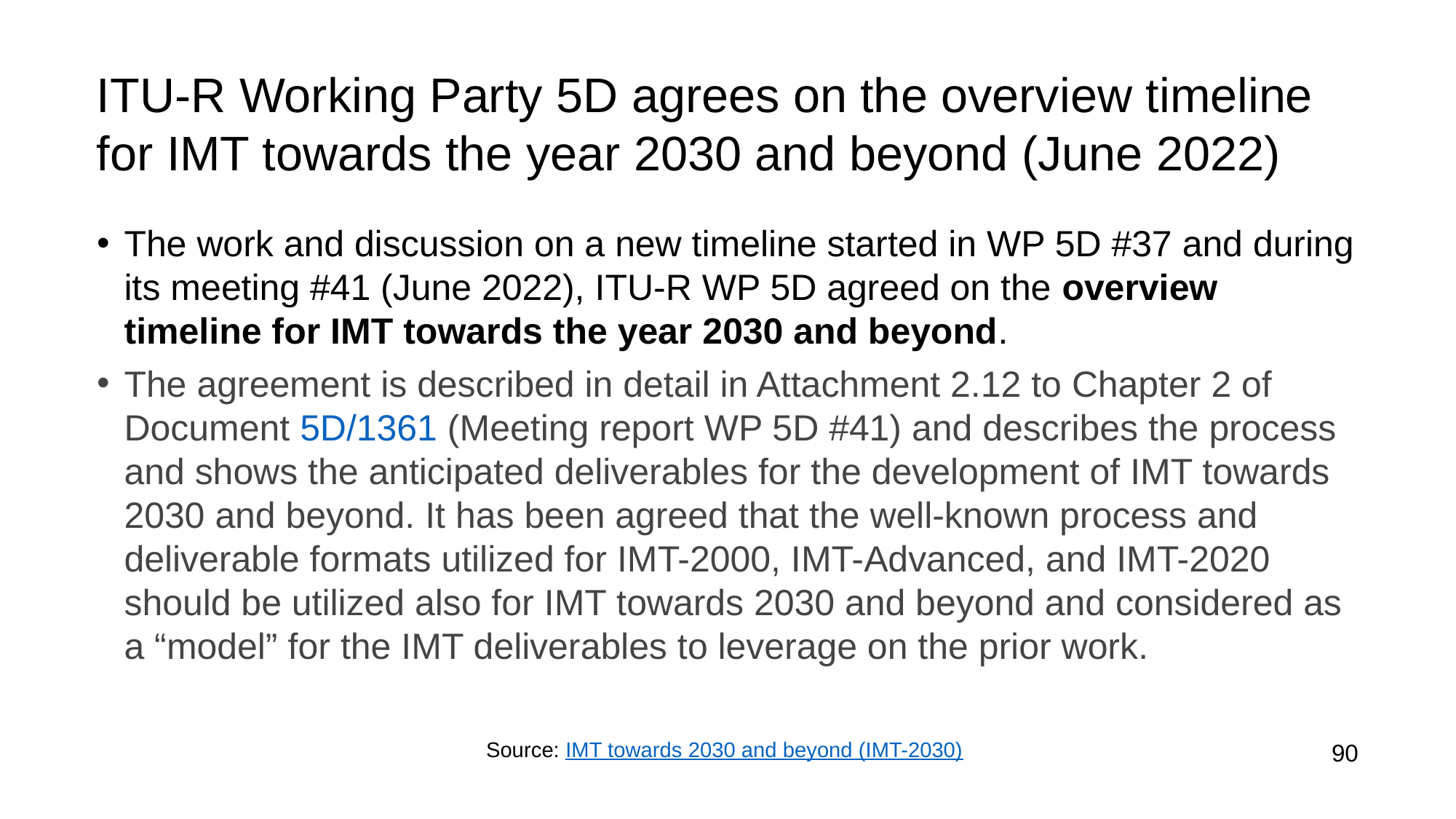

# ITU-R Working Party 5D agrees on the overview timeline for IMT towards the year 2030 and beyond (June 2022)
The work and discussion on a new timeline started in WP 5D #37 and during its meeting #41 (June 2022), ITU-R WP 5D agreed on the overview timeline for IMT towards the year 2030 and beyond.
The agreement is described in detail in Attachment 2.12 to Chapter 2 of Document 5D/1361 (Meeting report WP 5D #41) and describes the process and shows the anticipated deliverables for the development of IMT towards 2030 and beyond. It has been agreed that the well-known process and deliverable formats utilized for IMT-2000, IMT-Advanced, and IMT-2020 should be utilized also for IMT towards 2030 and beyond and considered as a “model” for the IMT deliverables to leverage on the prior work.​
Source: IMT towards 2030 and beyond (IMT-2030)
90